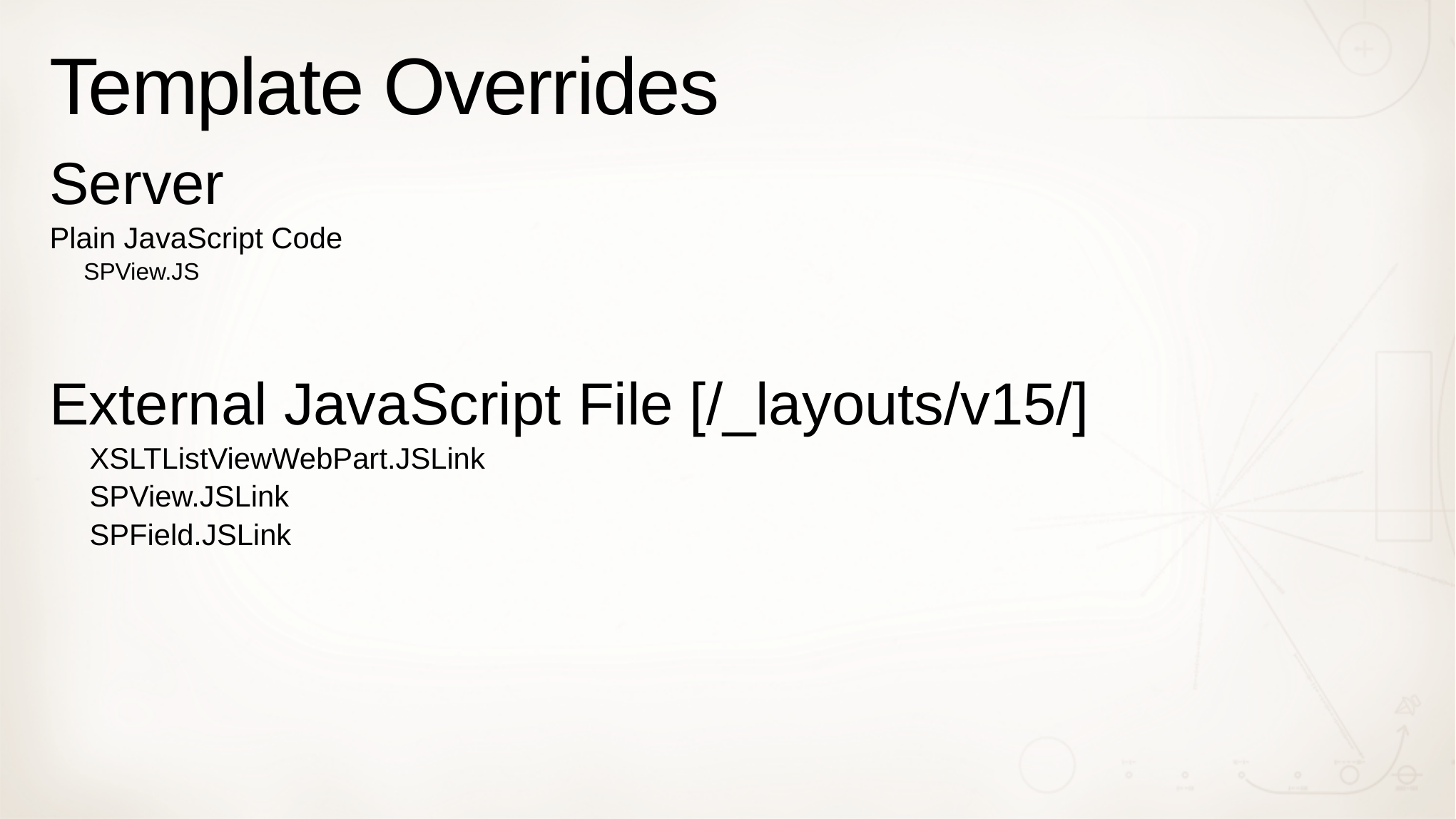

# Template Overrides
Server
Plain JavaScript Code
SPView.JS

External JavaScript File [/_layouts/v15/]
XSLTListViewWebPart.JSLink
SPView.JSLink
SPField.JSLink